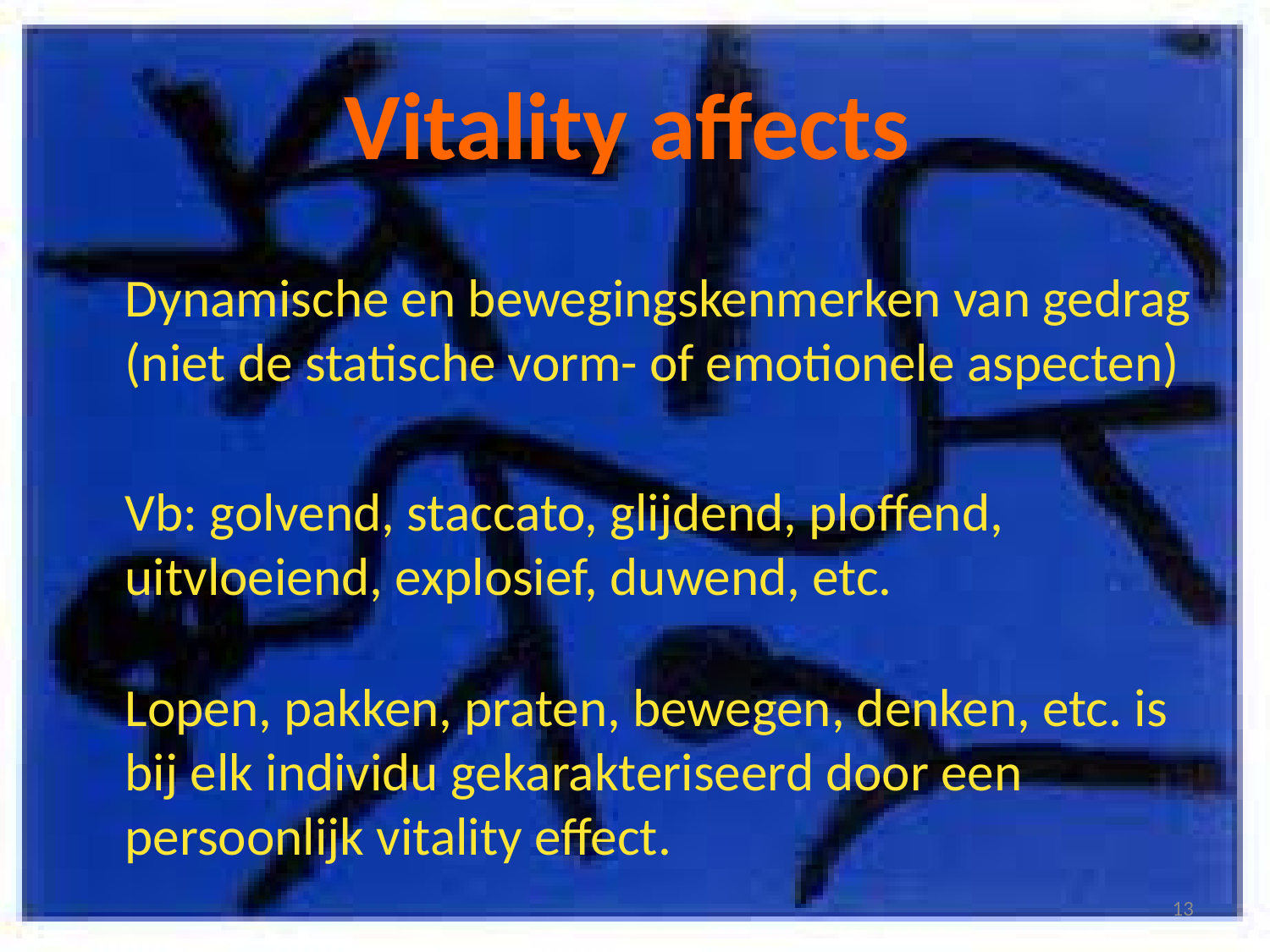

# Vitality affects
	Dynamische en bewegingskenmerken van gedrag (niet de statische vorm- of emotionele aspecten)

	Vb: golvend, staccato, glijdend, ploffend, uitvloeiend, explosief, duwend, etc.

	Lopen, pakken, praten, bewegen, denken, etc. is bij elk individu gekarakteriseerd door een persoonlijk vitality effect.
13